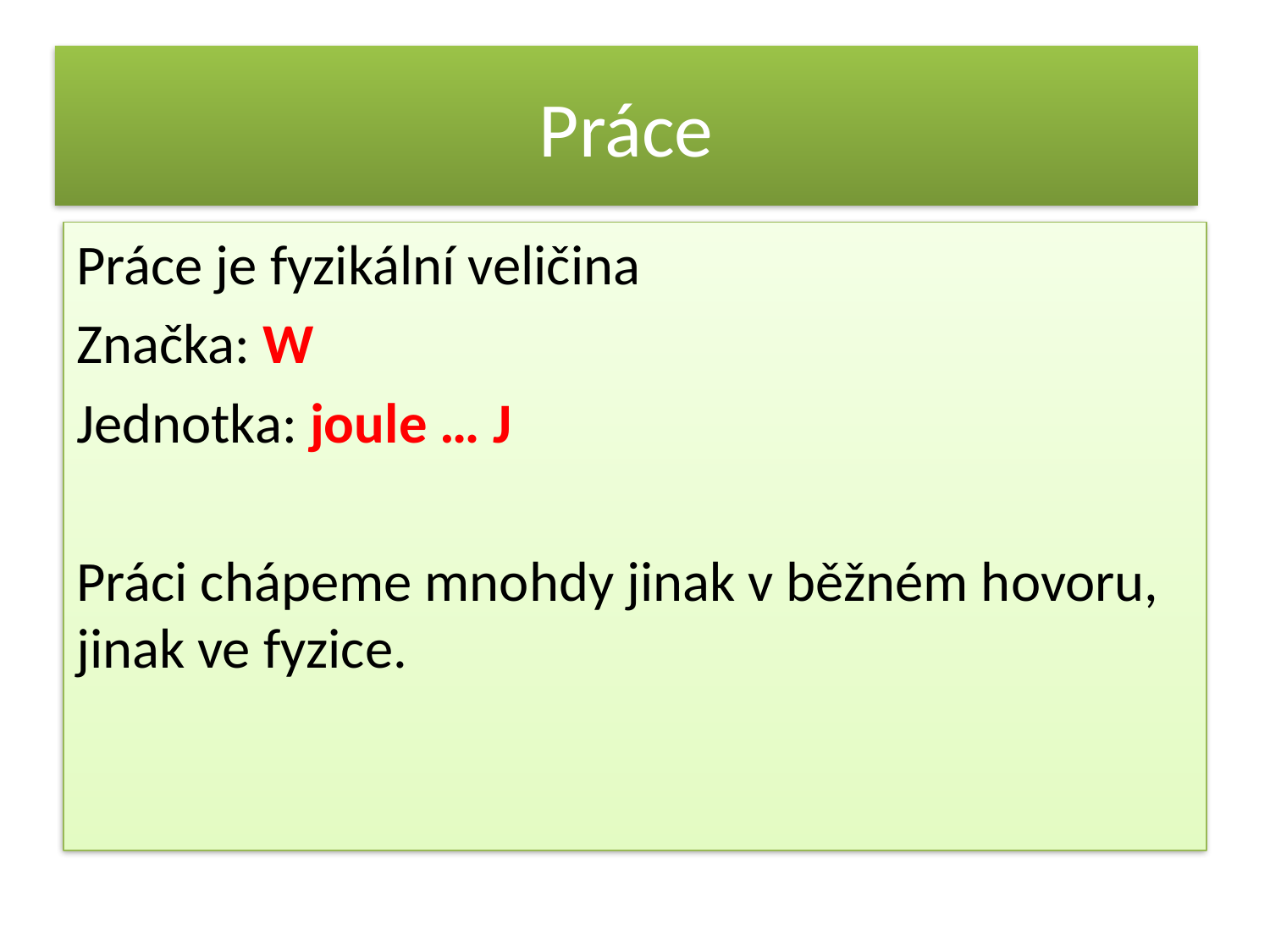

# Práce
Práce je fyzikální veličina
Značka: W
Jednotka: joule … J

Práci chápeme mnohdy jinak v běžném hovoru, jinak ve fyzice.